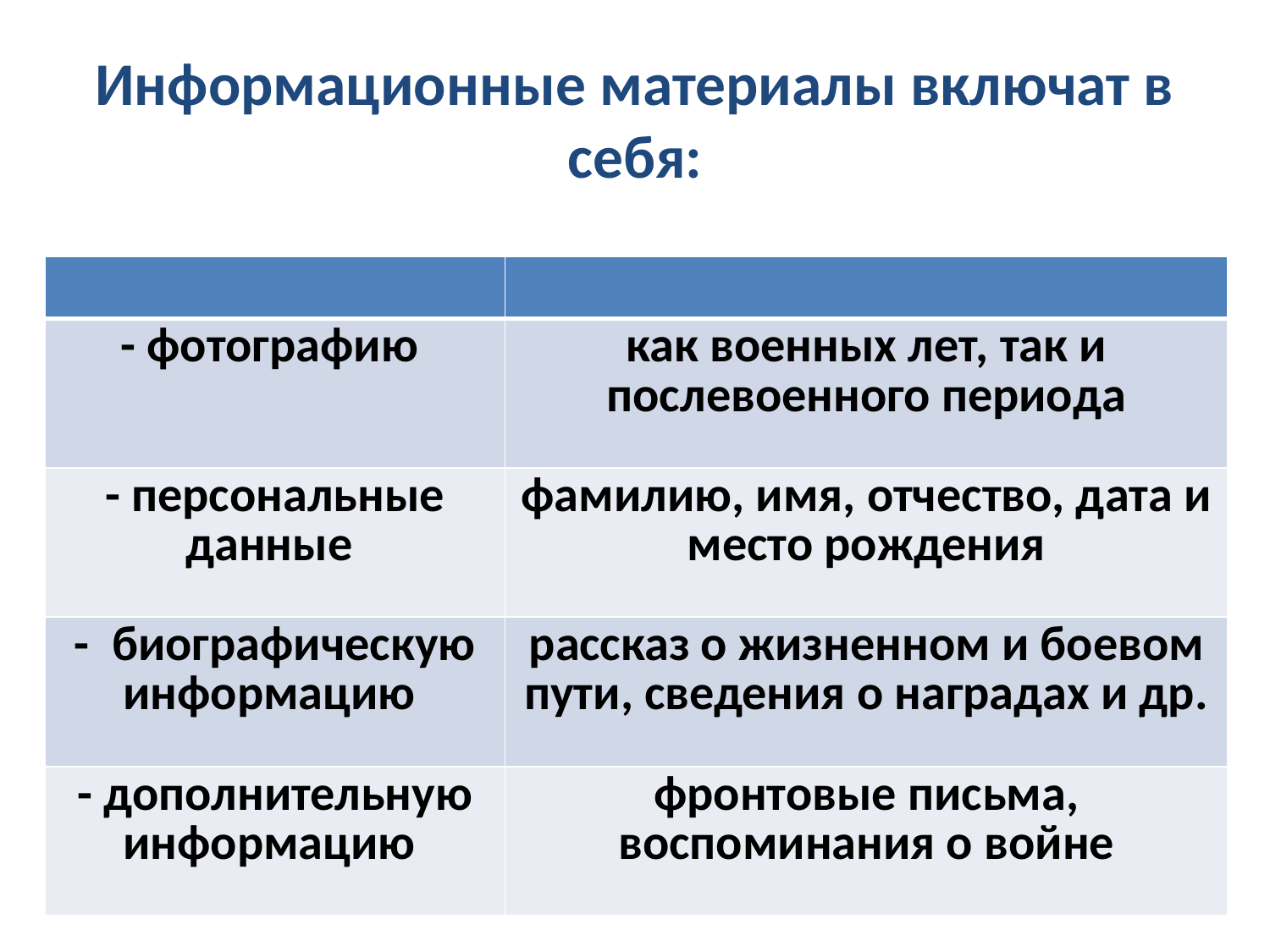

# Информационные материалы включат в себя:
|  |  |
| --- | --- |
| - фотографию | как военных лет, так и послевоенного периода |
| - персональные данные | фамилию, имя, отчество, дата и место рождения |
| - биографическую информацию | рассказ о жизненном и боевом пути, сведения о наградах и др. |
| - дополнительную информацию | фронтовые письма, воспоминания о войне |